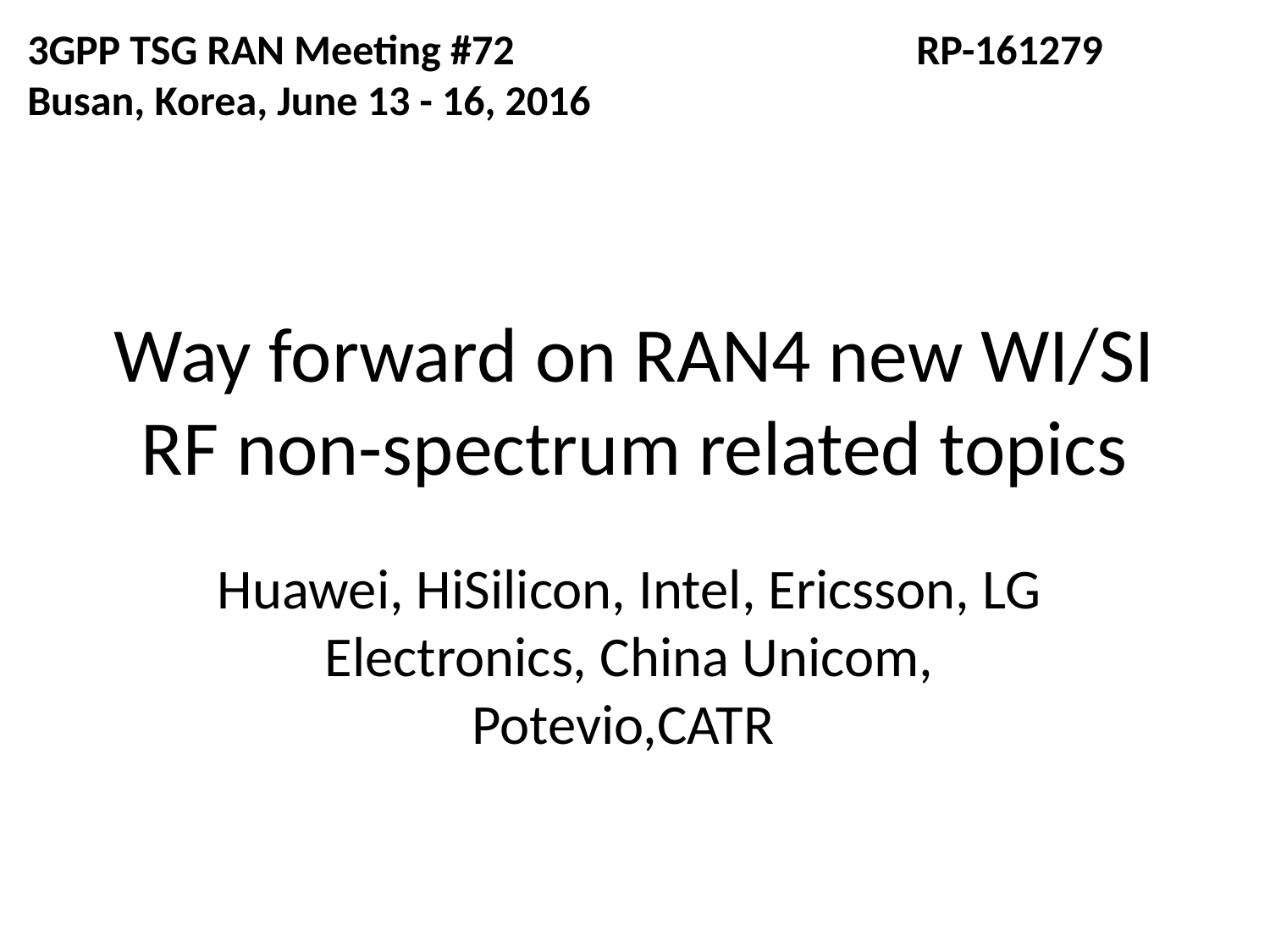

3GPP TSG RAN Meeting #72				RP-161279
Busan, Korea, June 13 - 16, 2016
# Way forward on RAN4 new WI/SI RF non-spectrum related topics
Huawei, HiSilicon, Intel, Ericsson, LG Electronics, China Unicom, Potevio,CATR